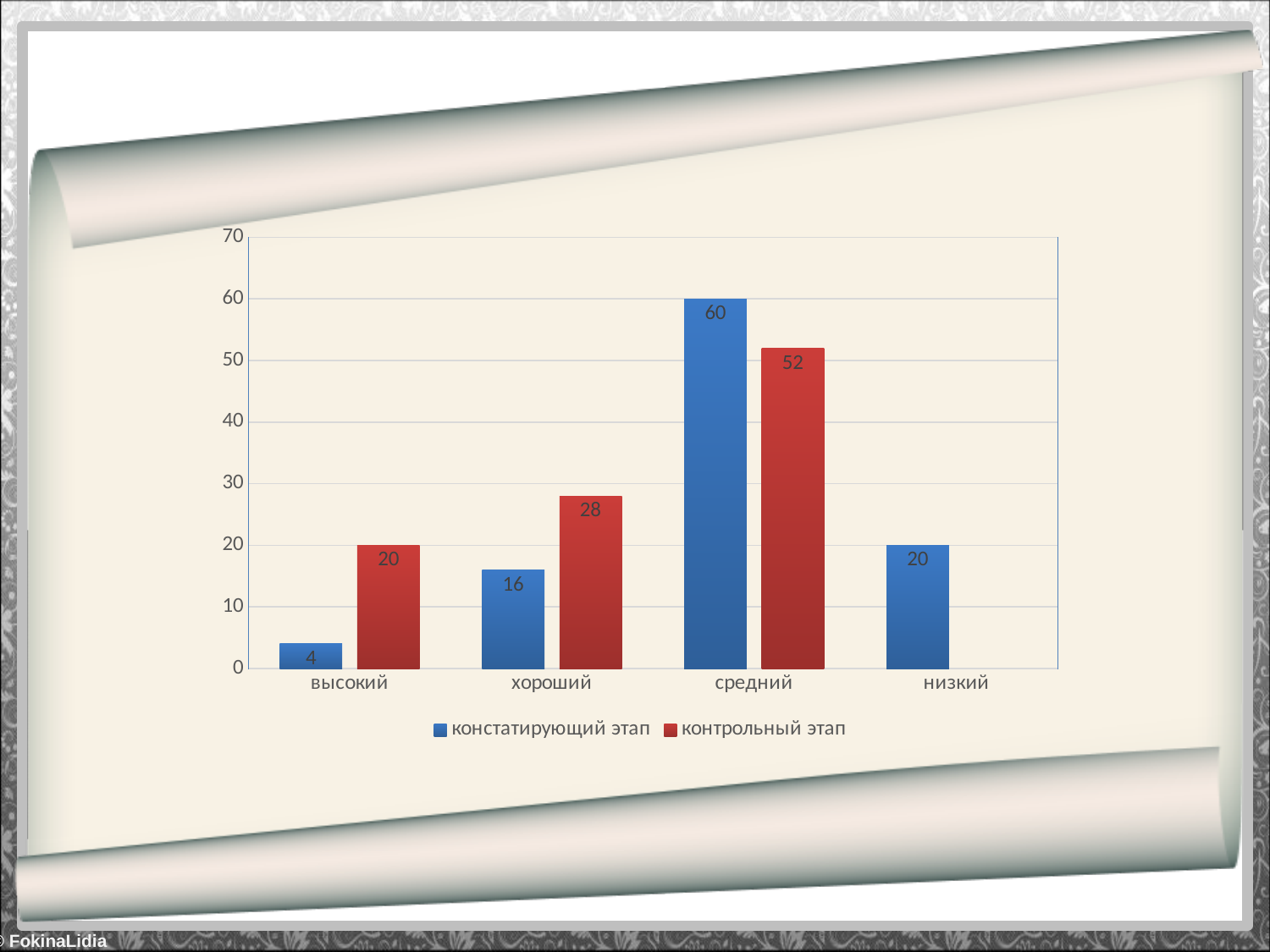

### Chart

| Category | констатирующий этап | контрольный этап |
|---|---|---|
| высокий | 4.0 | 20.0 |
| хороший | 16.0 | 28.0 |
| средний | 60.0 | 52.0 |
| низкий | 20.0 | None |